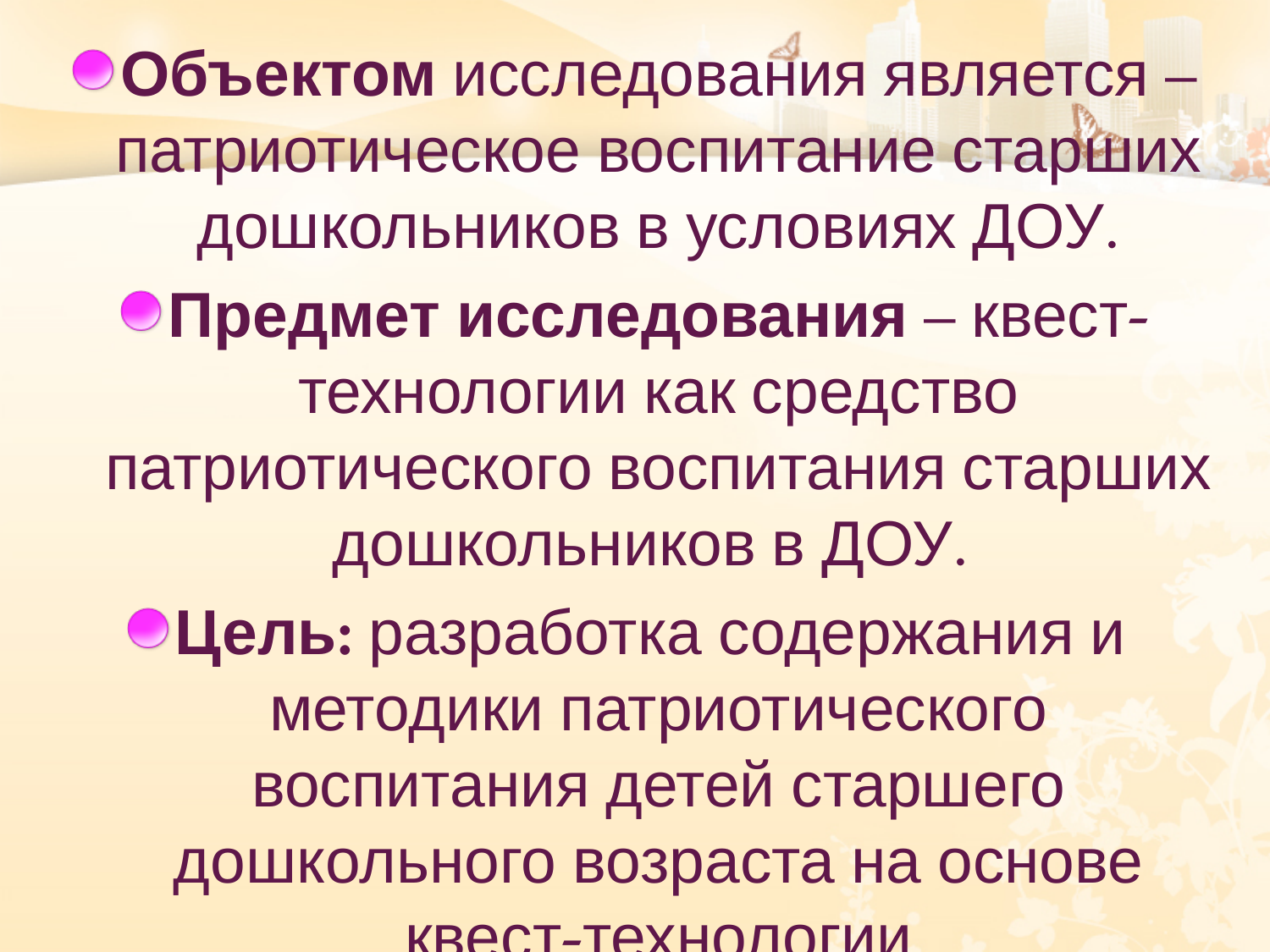

Объектом исследования является – патриотическое воспитание старших дошкольников в условиях ДОУ.
Предмет исследования – квест-технологии как средство патриотического воспитания старших дошкольников в ДОУ.
Цель: разработка содержания и  методики патриотического воспитания детей старшего дошкольного возраста на основе квест-технологии